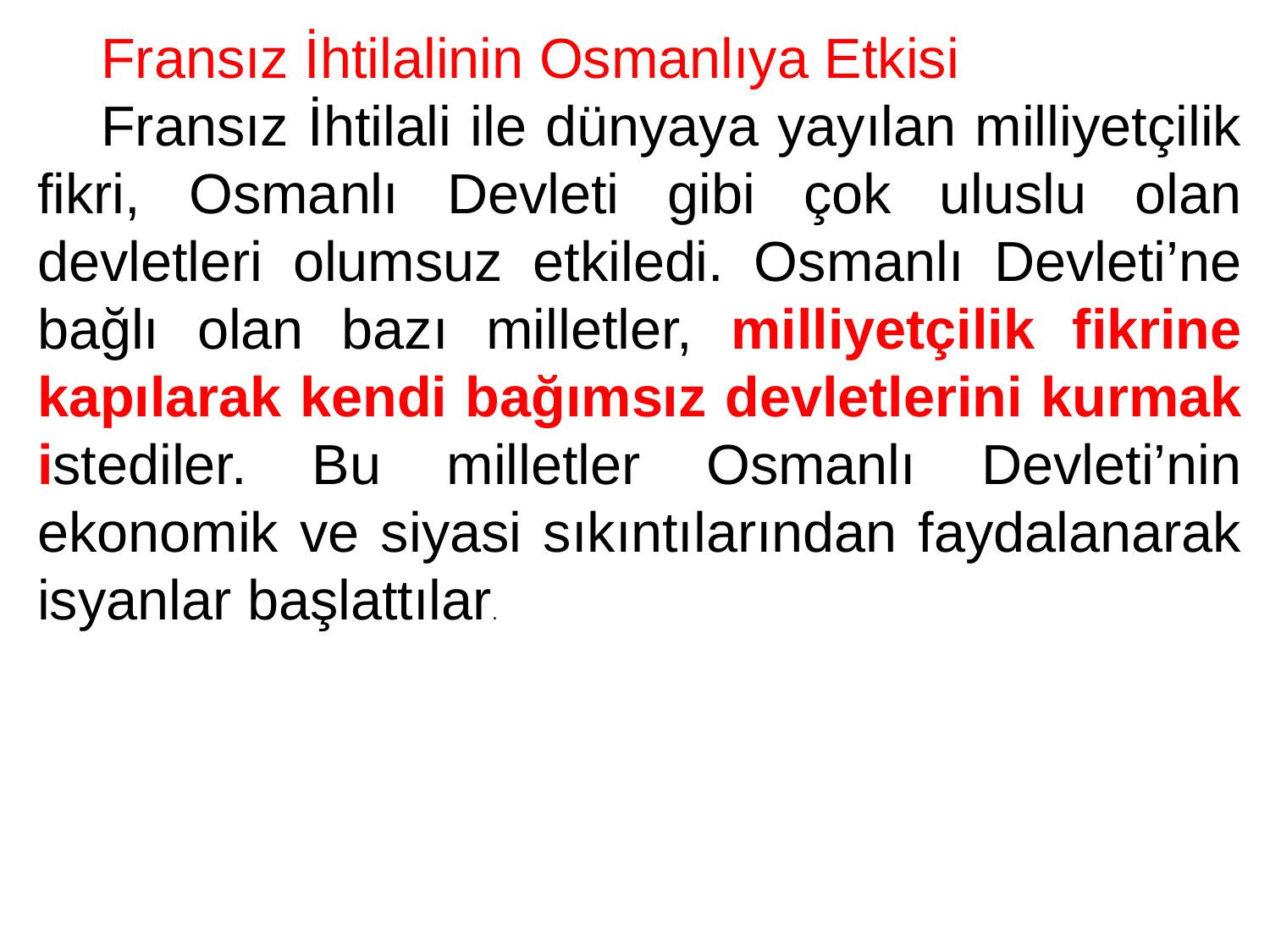

Fransız İhtilalinin Osmanlıya Etkisi
Fransız İhtilali ile dünyaya yayılan milliyetçilik fikri, Osmanlı Devleti gibi çok uluslu olan devletleri olumsuz etkiledi. Osmanlı Devleti’ne bağlı olan bazı milletler, milliyetçilik fikrine kapılarak kendi bağımsız devletlerini kurmak istediler. Bu milletler Osmanlı Devleti’nin ekonomik ve siyasi sıkıntılarından faydalanarak isyanlar başlattılar.